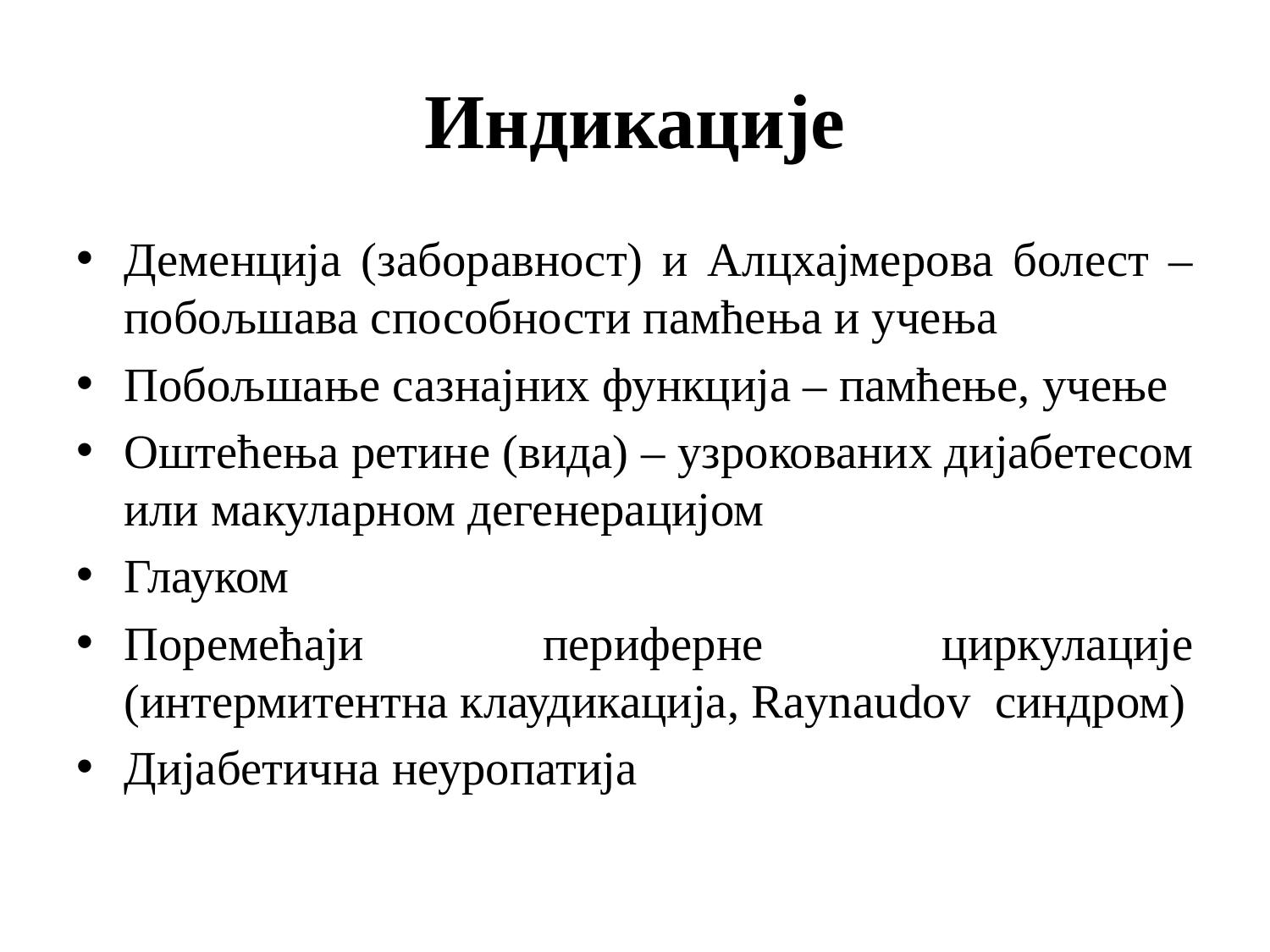

# Индикације
Деменција (заборавност) и Алцхајмерова болест – побољшава способности памћења и учења
Побољшање сазнајних функција – памћење, учење
Оштећења ретине (вида) – узрокованих дијабетесом или макуларном дегенерацијом
Глауком
Поремећаји периферне циркулације (интермитентна клаудикација, Raynaudov  синдром)
Дијабетична неуропатија